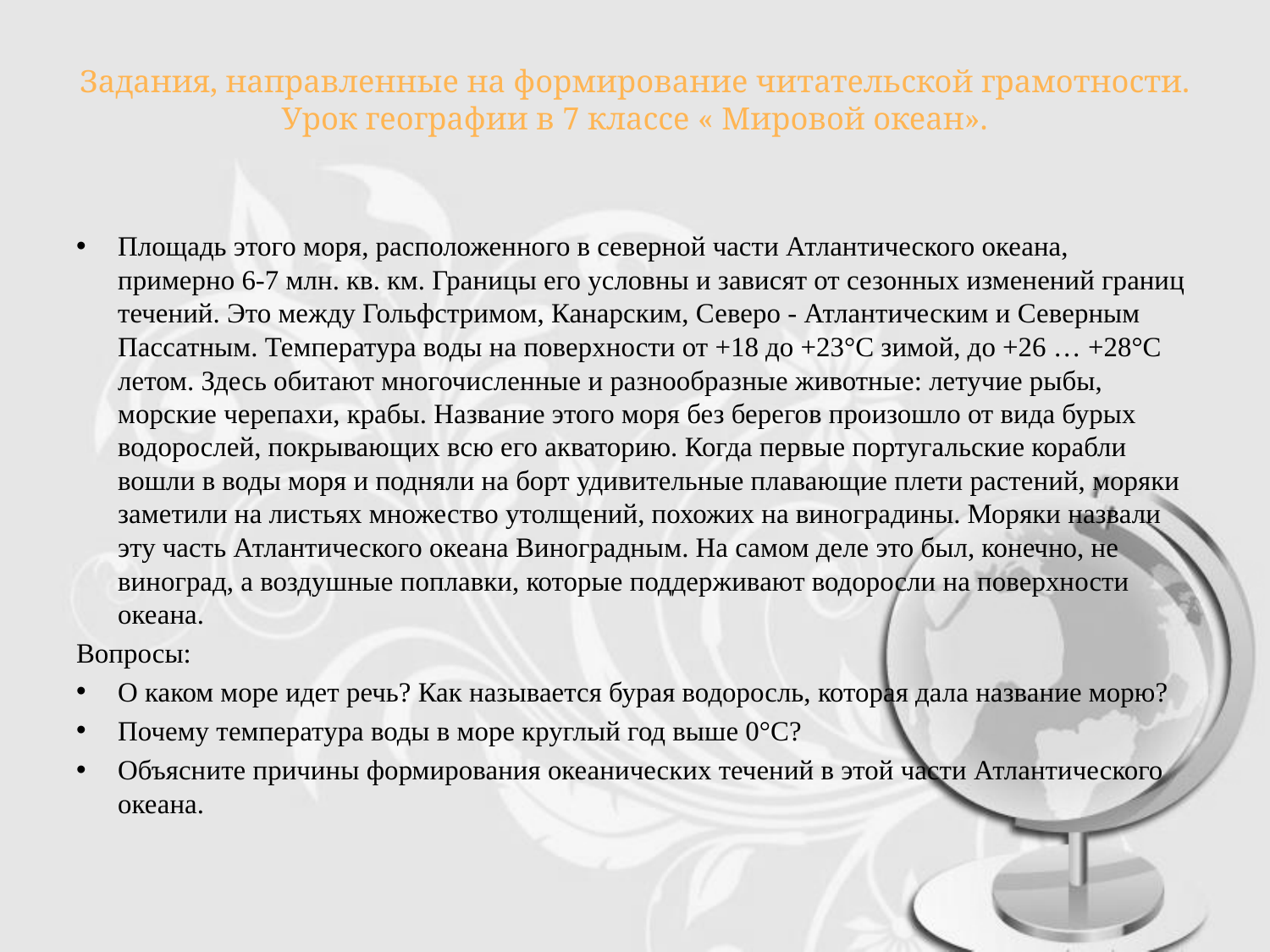

# Задания, направленные на формирование читательской грамотности. Урок географии в 7 классе « Мировой океан».
Площадь этого моря, расположенного в северной части Атлантического океана, примерно 6-7 млн. кв. км. Границы его условны и зависят от сезонных изменений границ течений. Это между Гольфстримом, Канарским, Северо - Атлантическим и Северным Пассатным. Температура воды на поверхности от +18 до +23°С зимой, до +26 … +28°С летом. Здесь обитают многочисленные и разнообразные животные: летучие рыбы, морские черепахи, крабы. Название этого моря без берегов произошло от вида бурых водорослей, покрывающих всю его акваторию. Когда первые португальские корабли вошли в воды моря и подняли на борт удивительные плавающие плети растений, моряки заметили на листьях множество утолщений, похожих на виноградины. Моряки назвали эту часть Атлантического океана Виноградным. На самом деле это был, конечно, не виноград, а воздушные поплавки, которые поддерживают водоросли на поверхности океана.
Вопросы:
О каком море идет речь? Как называется бурая водоросль, которая дала название морю?
Почему температура воды в море круглый год выше 0°С?
Объясните причины формирования океанических течений в этой части Атлантического океана.